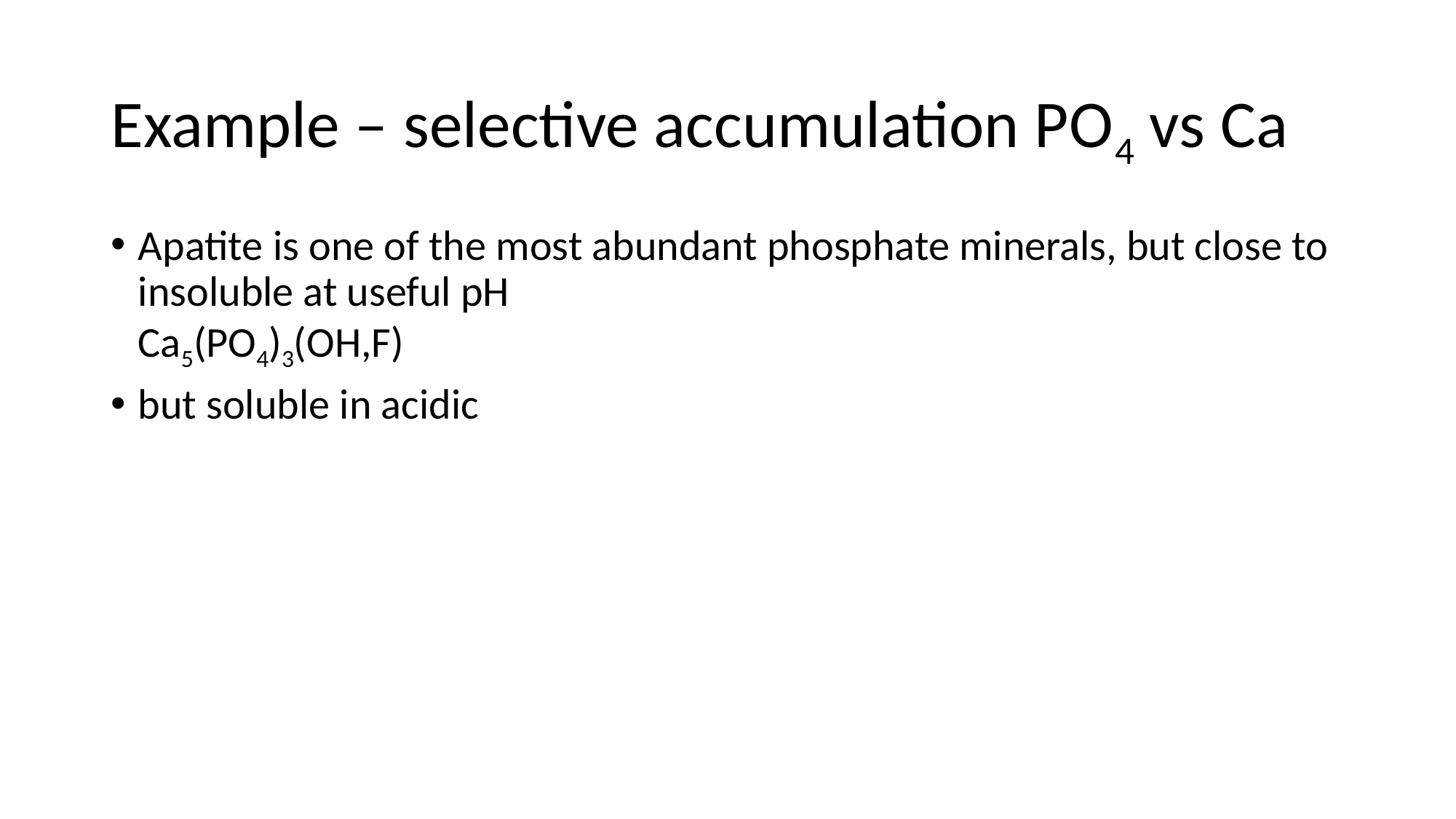

# Example – selective accumulation PO4 vs Ca
Apatite is one of the most abundant phosphate minerals, but close to insoluble at useful pH
Ca5(PO4)3(OH,F)
but soluble in acidic